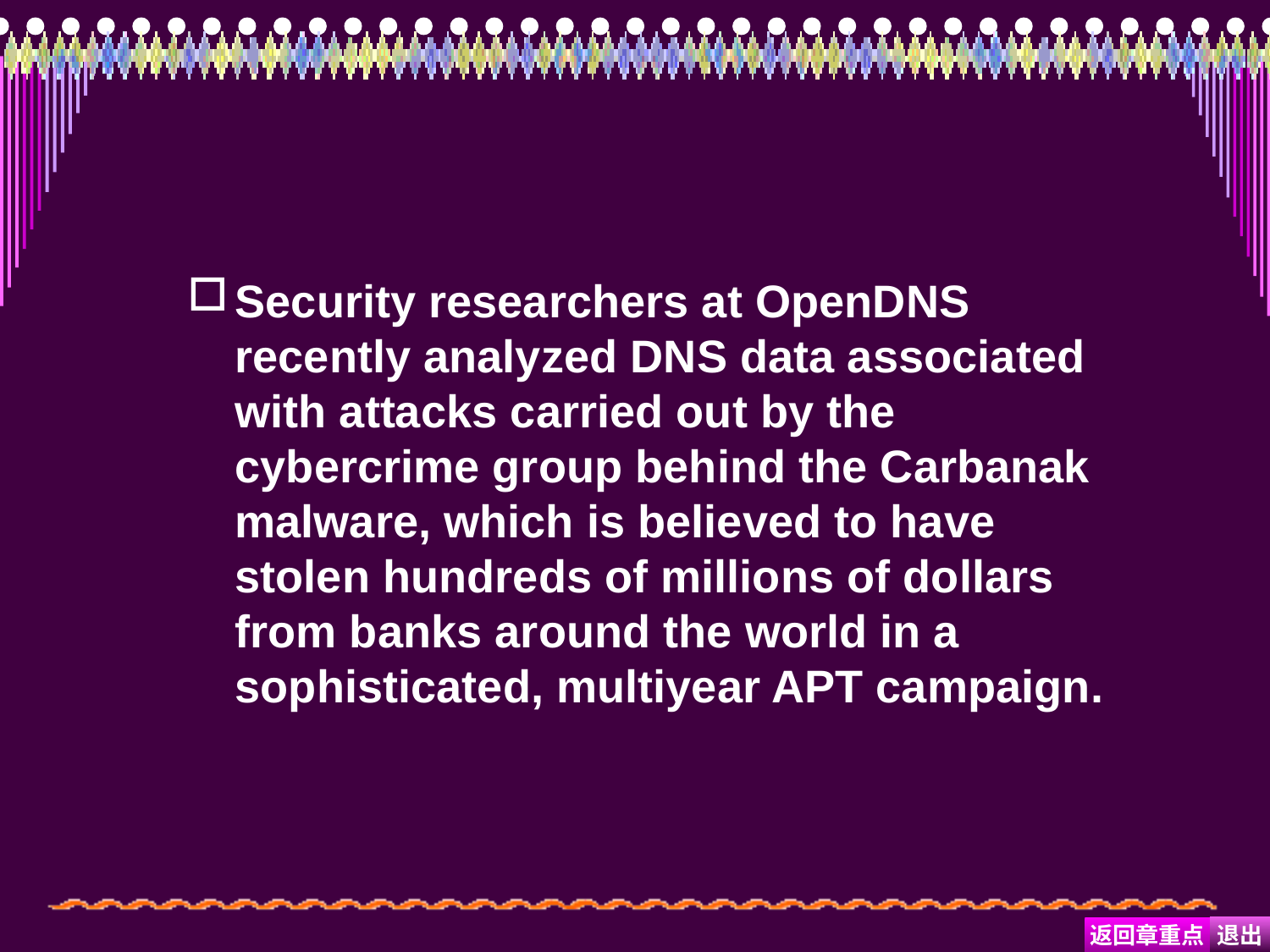

#
Security researchers at OpenDNS recently analyzed DNS data associated with attacks carried out by the cybercrime group behind the Carbanak malware, which is believed to have stolen hundreds of millions of dollars from banks around the world in a sophisticated, multiyear APT campaign.